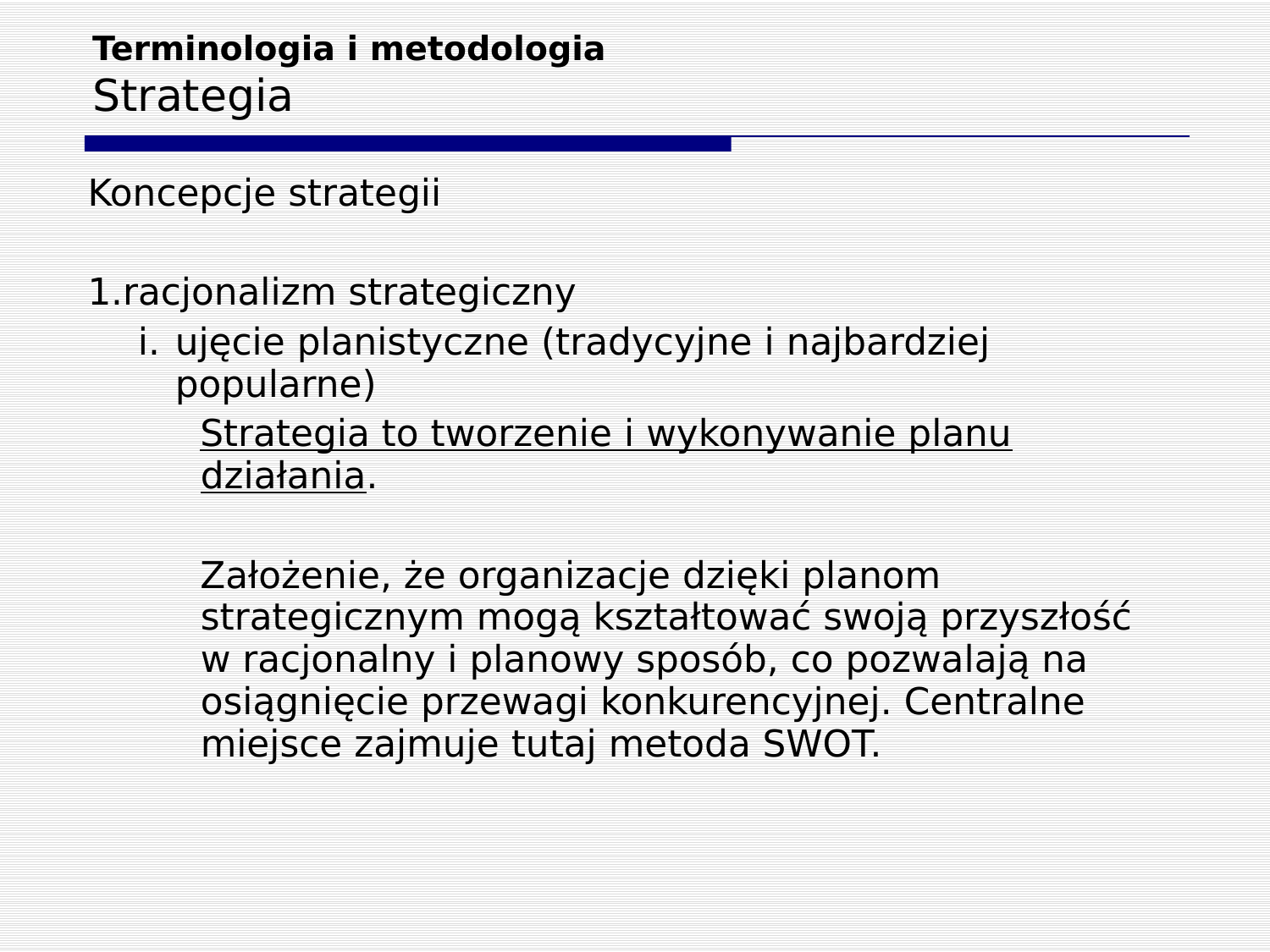

# Terminologia i metodologia Strategia
Koncepcje strategii

racjonalizm strategiczny
i.	ujęcie planistyczne (tradycyjne i najbardziej popularne)
Strategia to tworzenie i wykonywanie planu działania.

Założenie, że organizacje dzięki planom strategicznym mogą kształtować swoją przyszłość w racjonalny i planowy sposób, co pozwalają na osiągnięcie przewagi konkurencyjnej. Centralne miejsce zajmuje tutaj metoda SWOT.